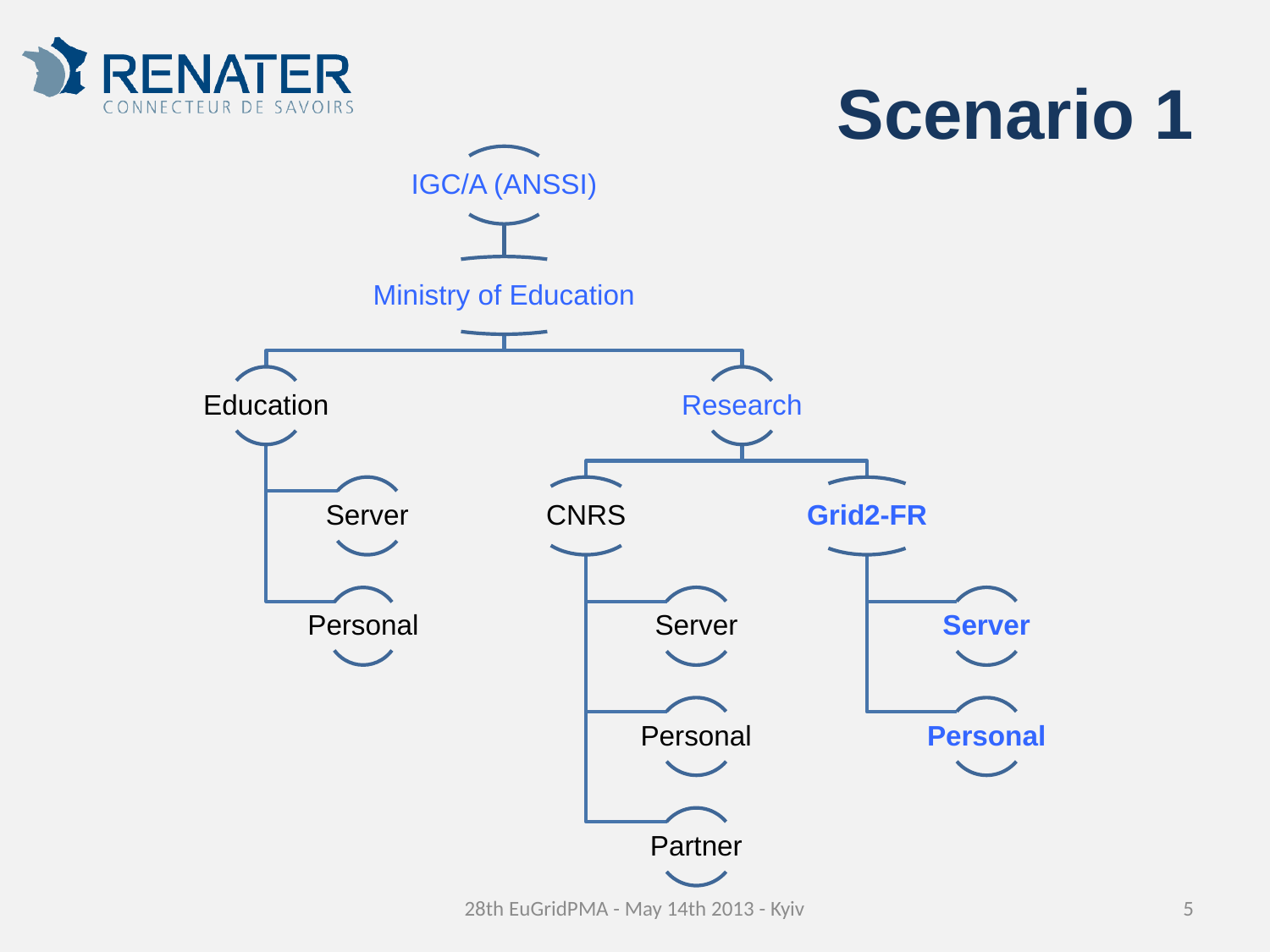

# Scenario 1
IGC/A (ANSSI)
Ministry of Education
Education
Server
Personal
Research
CNRS
Server
Personal
Partner
Grid2-FR
Server
Personal
28th EuGridPMA - May 14th 2013 - Kyiv
5